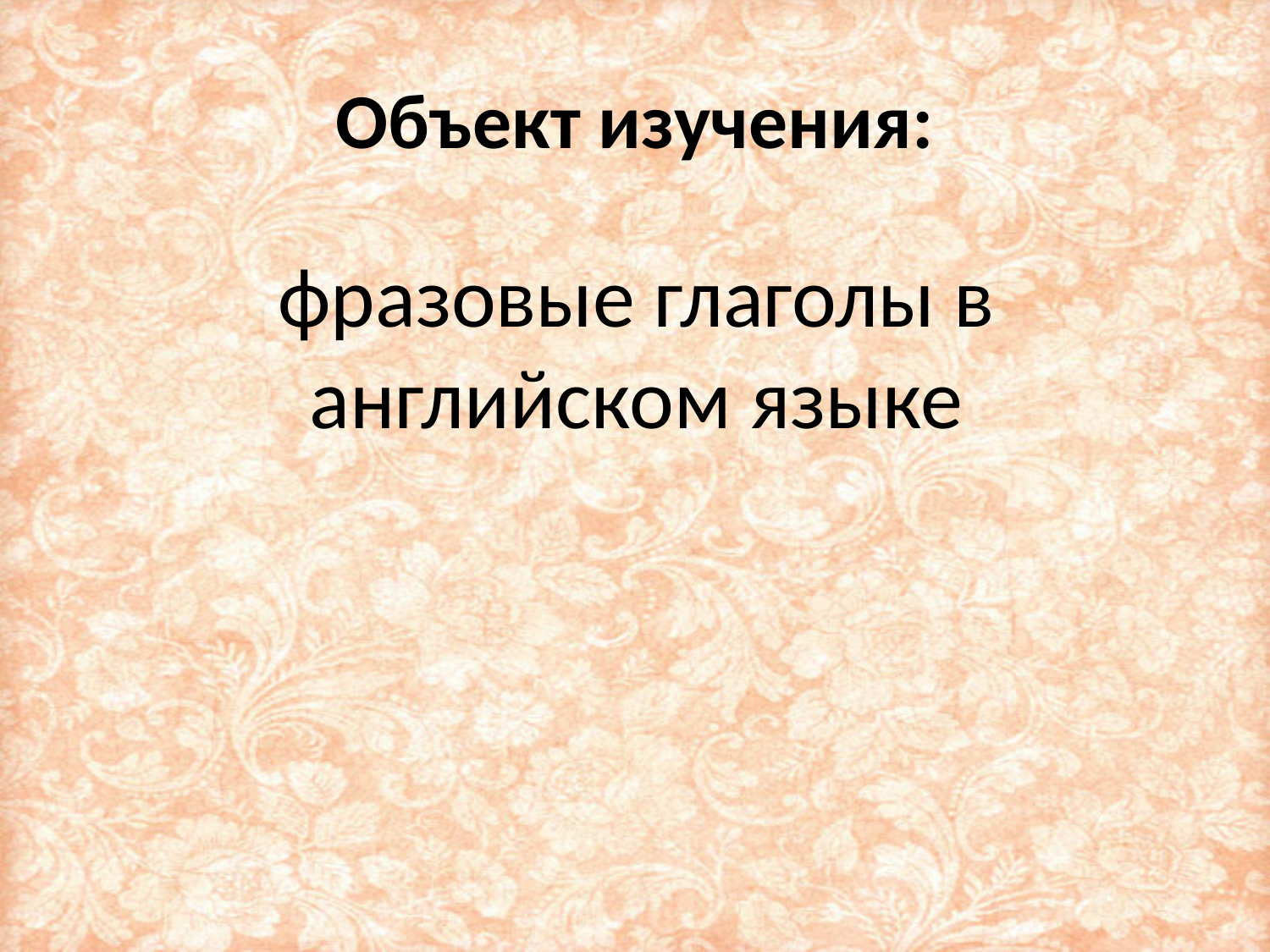

# Объект изучения:
фразовые глаголы в английском языке